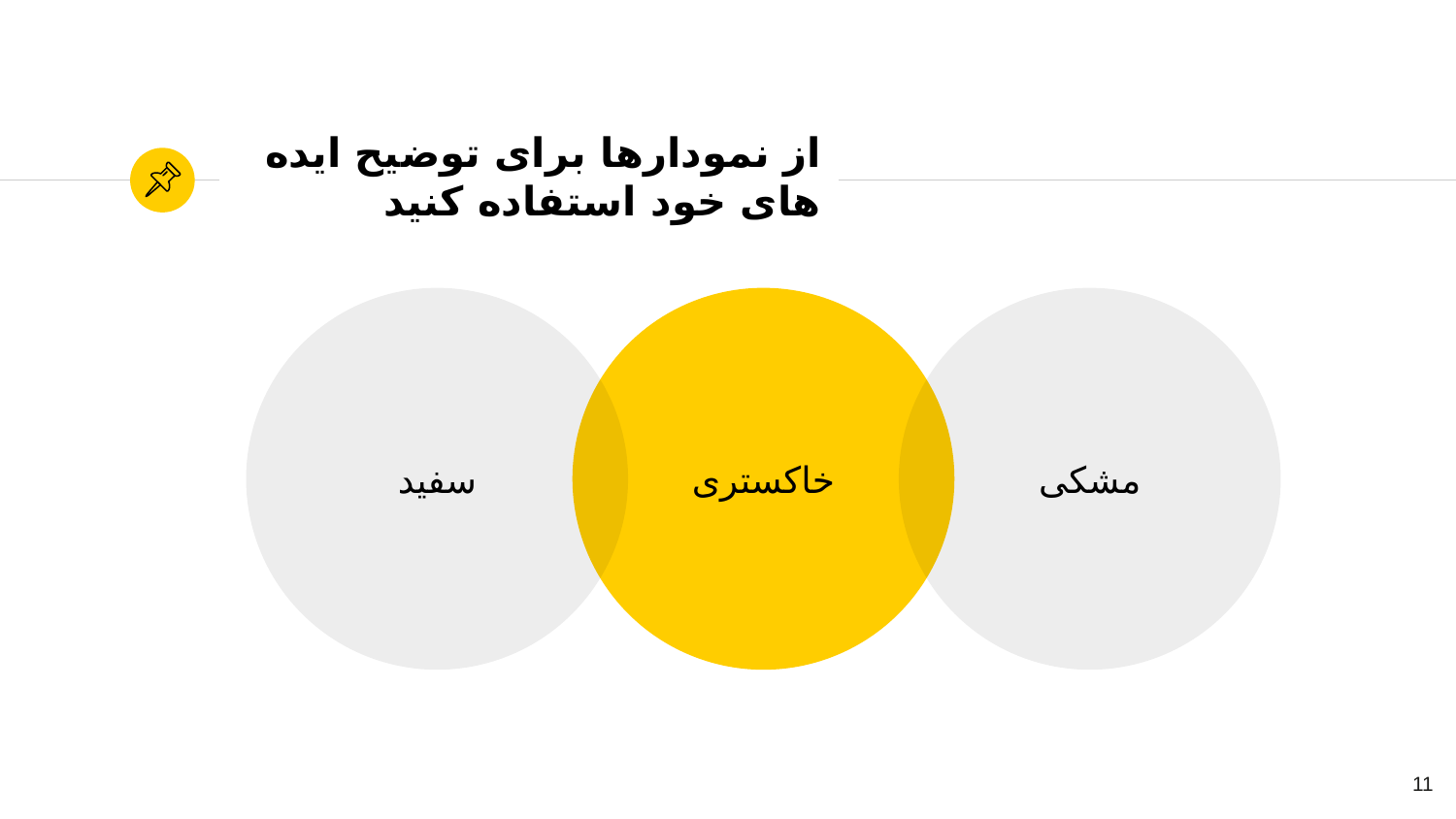

# از نمودارها برای توضیح ایده های خود استفاده کنید

سفید
خاکستری
مشکی
11